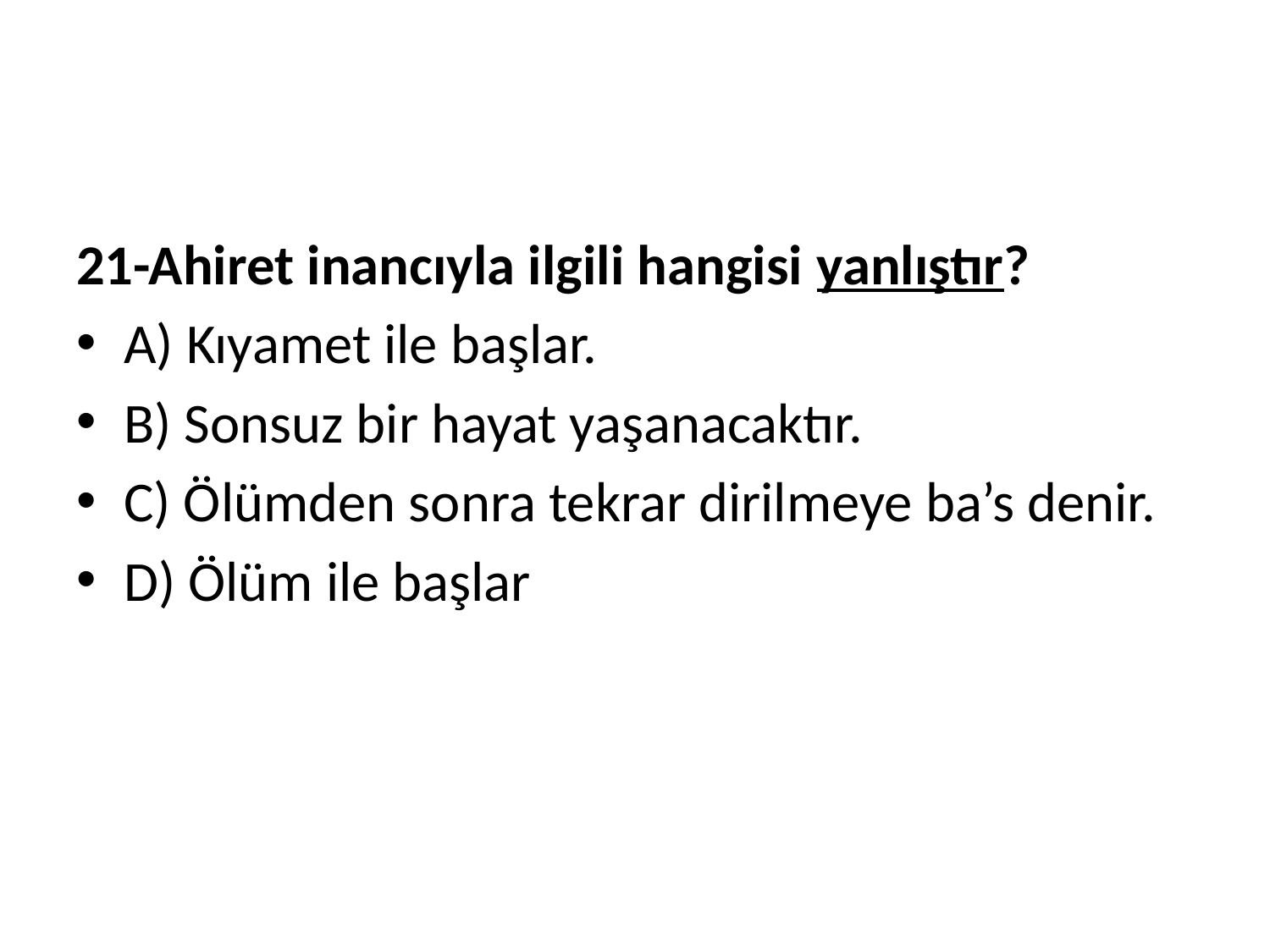

#
21-Ahiret inancıyla ilgili hangisi yanlıştır?
A) Kıyamet ile başlar.
B) Sonsuz bir hayat yaşanacaktır.
C) Ölümden sonra tekrar dirilmeye ba’s denir.
D) Ölüm ile başlar